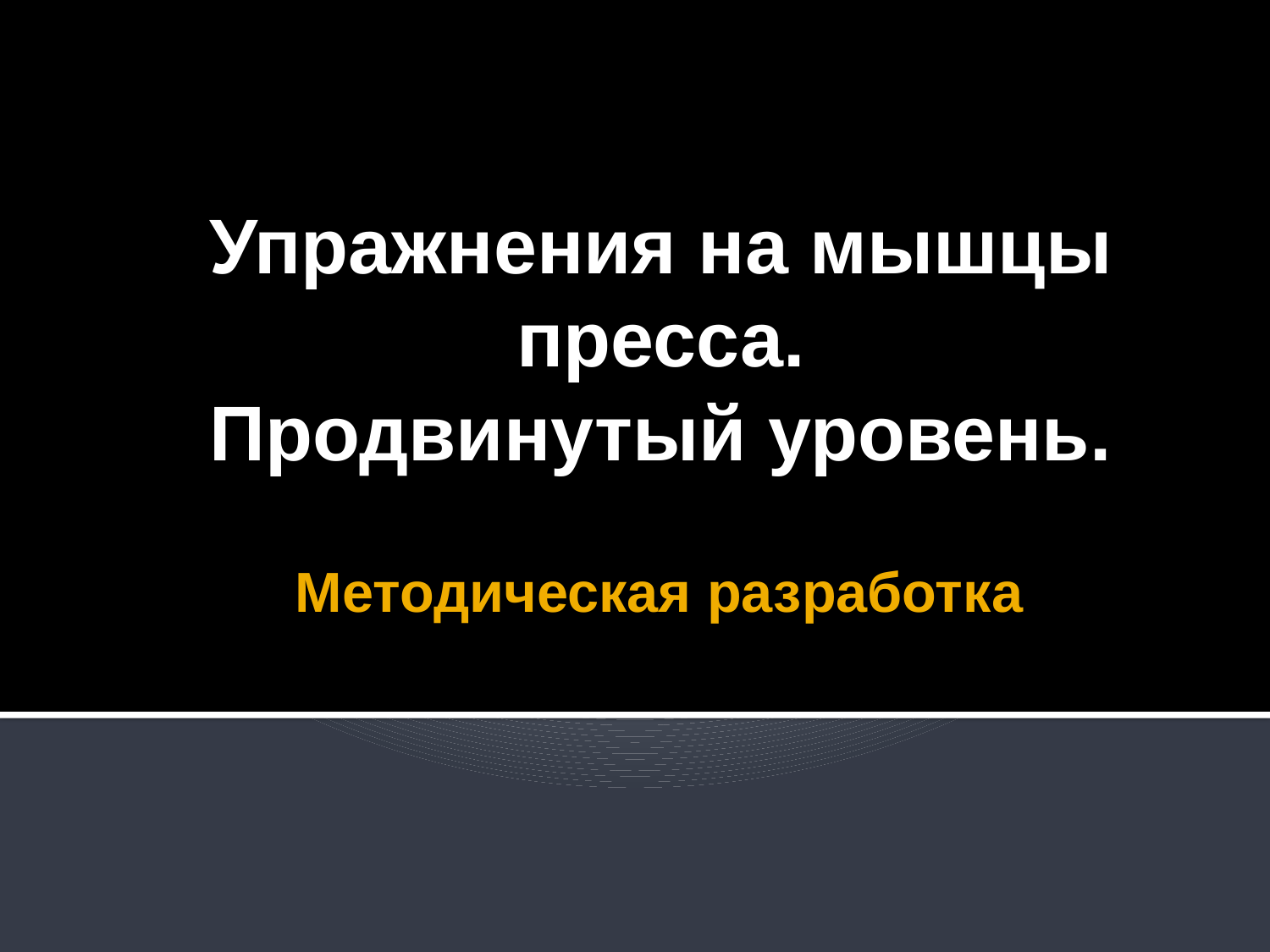

Упражнения на мышцы пресса.
Продвинутый уровень.
# Методическая разработка